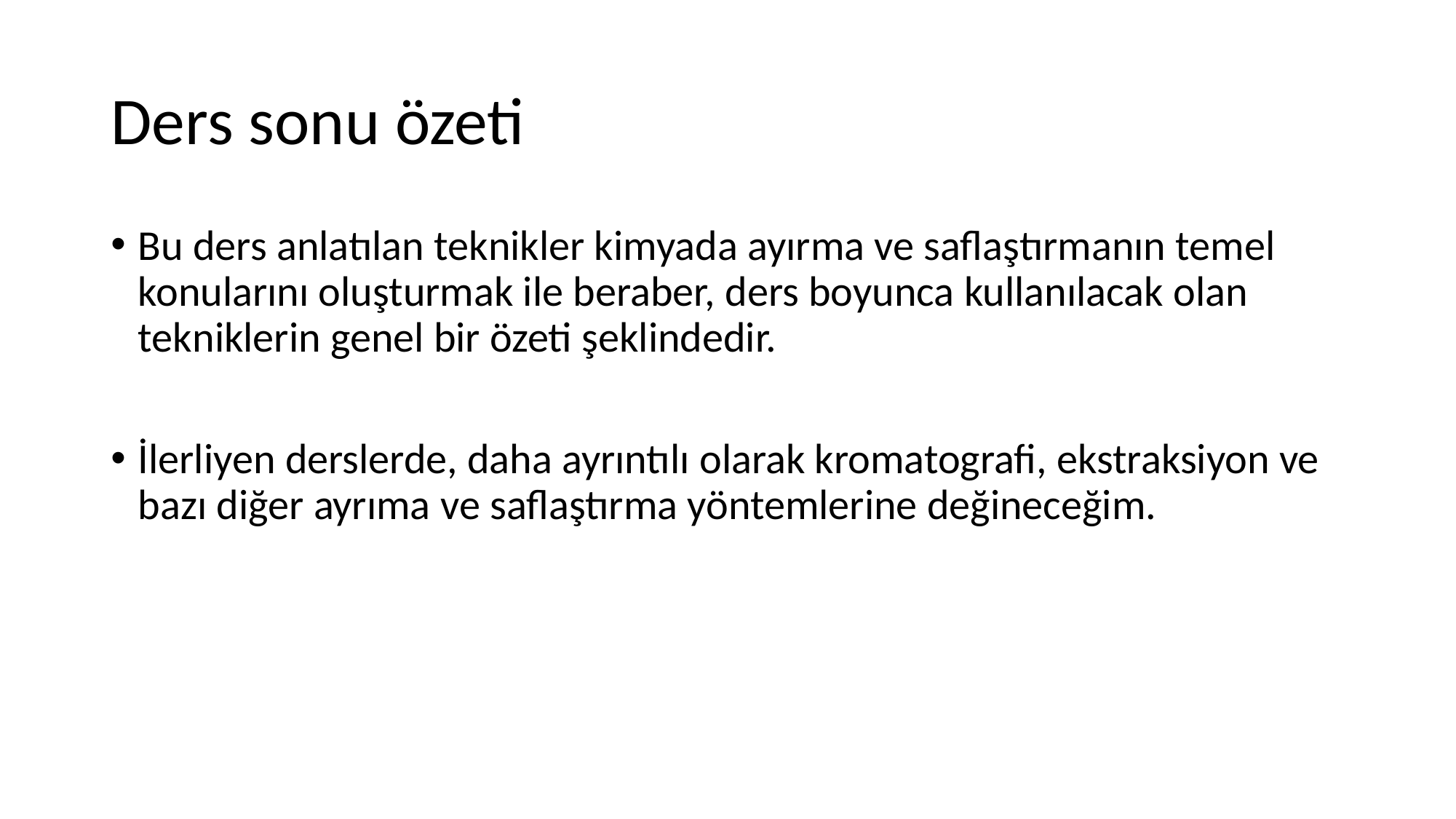

# Ders sonu özeti
Bu ders anlatılan teknikler kimyada ayırma ve saflaştırmanın temel konularını oluşturmak ile beraber, ders boyunca kullanılacak olan tekniklerin genel bir özeti şeklindedir.

İlerliyen derslerde, daha ayrıntılı olarak kromatografi, ekstraksiyon ve bazı diğer ayrıma ve saflaştırma yöntemlerine değineceğim.